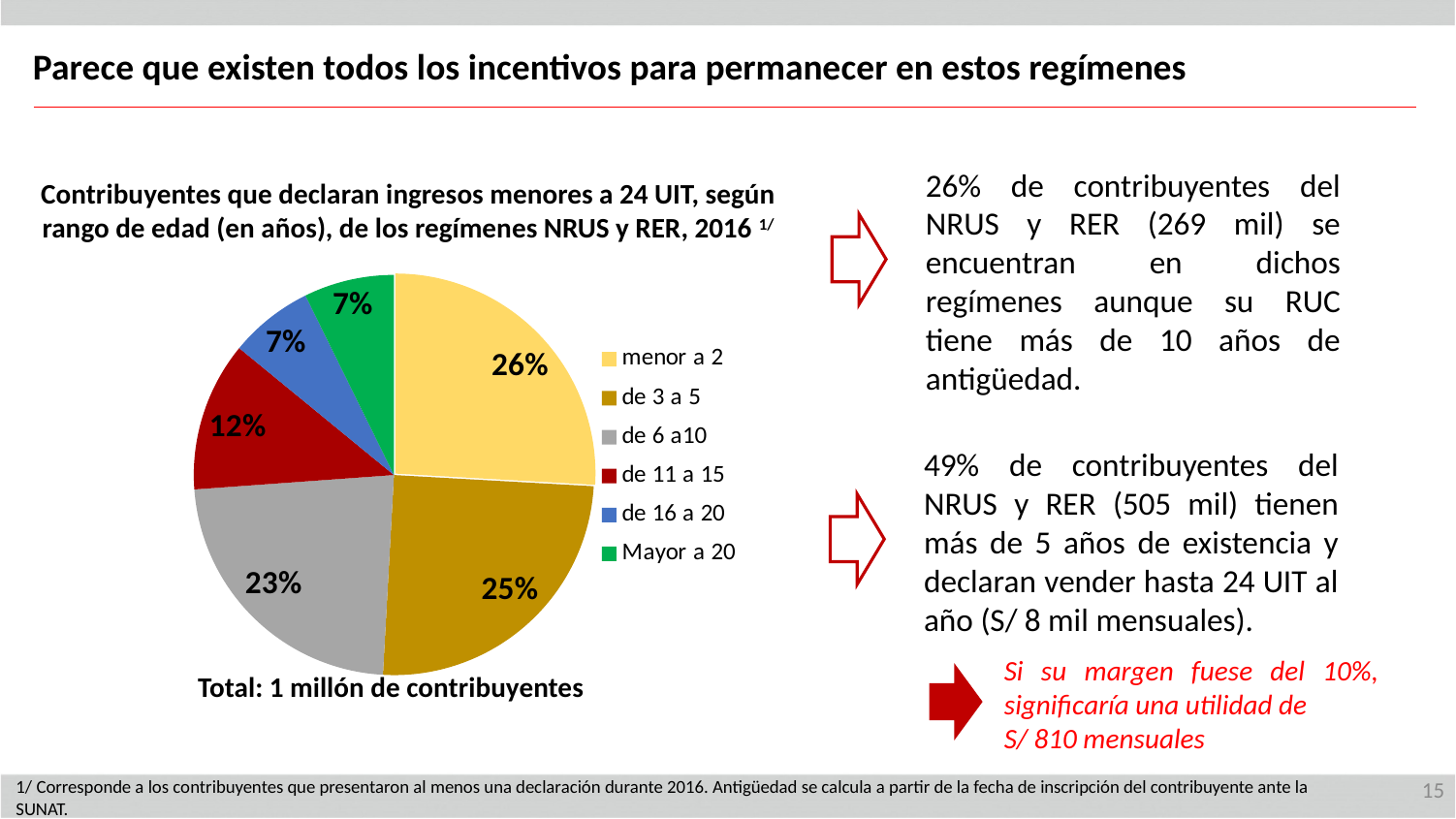

Parece que existen todos los incentivos para permanecer en estos regímenes
26% de contribuyentes del NRUS y RER (269 mil) se encuentran en dichos regímenes aunque su RUC tiene más de 10 años de antigüedad.

Contribuyentes que declaran ingresos menores a 24 UIT, según rango de edad (en años), de los regímenes NRUS y RER, 2016 1/

### Chart

| Category |  |
|---|---|
| menor a 2  | 266718.0 |
| de 3 a 5  | 257307.0 |
| de 6 a10  | 236623.0 |
| de 11 a 15 | 124454.0 |
| de 16 a 20 | 69761.0 |
| Mayor a 20 | 75115.0 |
49% de contribuyentes del NRUS y RER (505 mil) tienen más de 5 años de existencia y declaran vender hasta 24 UIT al año (S/ 8 mil mensuales).

Si su margen fuese del 10%, significaría una utilidad de
S/ 810 mensuales
Total: 1 millón de contribuyentes

15
1/ Corresponde a los contribuyentes que presentaron al menos una declaración durante 2016. Antigüedad se calcula a partir de la fecha de inscripción del contribuyente ante la SUNAT.